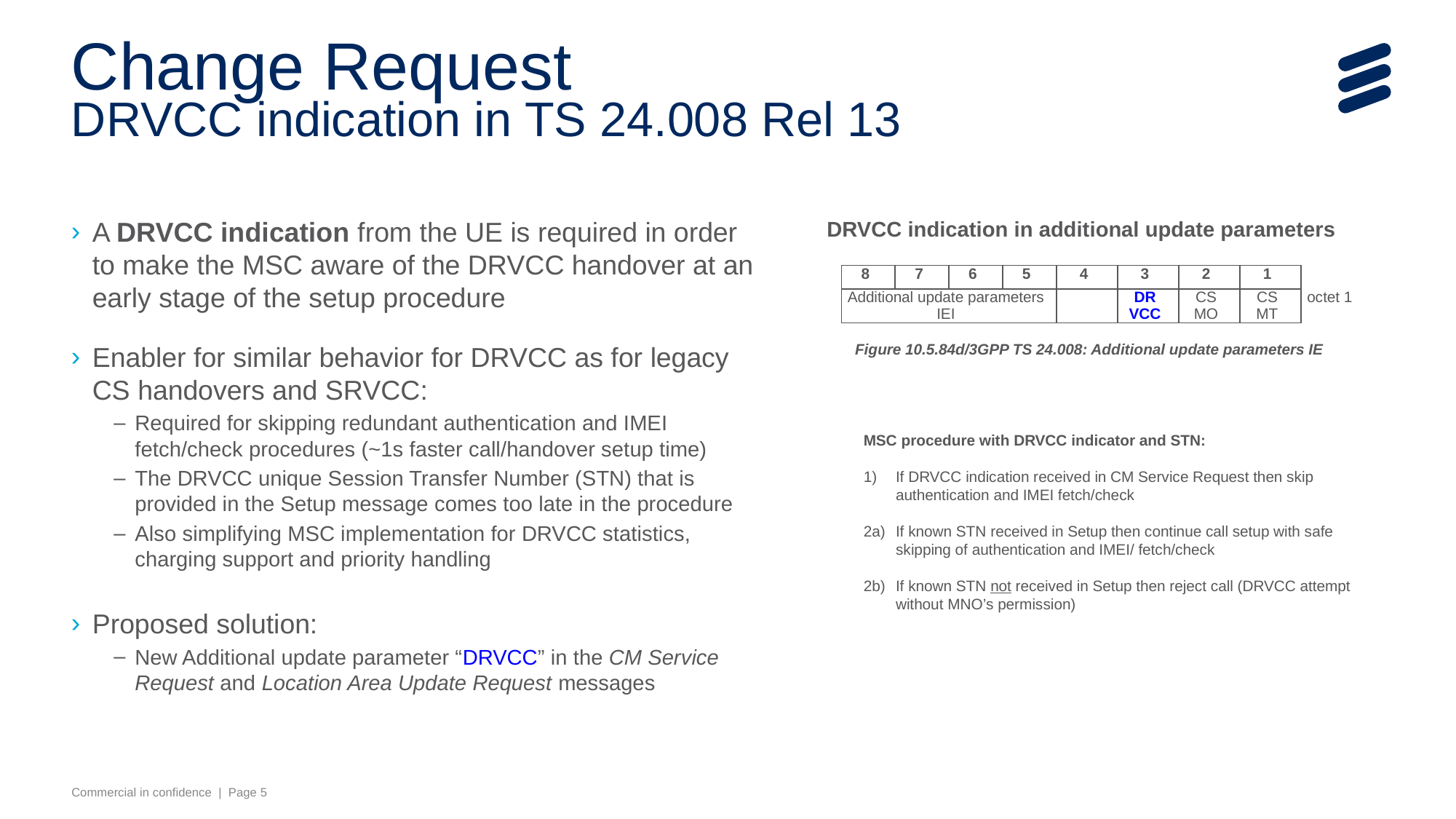

# Change Request DRVCC indication in TS 24.008 Rel 13
DRVCC indication in additional update parameters
A DRVCC indication from the UE is required in order to make the MSC aware of the DRVCC handover at an early stage of the setup procedure

Enabler for similar behavior for DRVCC as for legacy CS handovers and SRVCC:
Required for skipping redundant authentication and IMEI fetch/check procedures (~1s faster call/handover setup time)
The DRVCC unique Session Transfer Number (STN) that is provided in the Setup message comes too late in the procedure
Also simplifying MSC implementation for DRVCC statistics, charging support and priority handling

Proposed solution:
New Additional update parameter “DRVCC” in the CM Service Request and Location Area Update Request messages
| 8 | 7 | 6 | 5 | 4 | 3 | 2 | 1 |  |
| --- | --- | --- | --- | --- | --- | --- | --- | --- |
| Additional update parameters IEI |  |  |  |  | DR VCC | CS MO | CS MT | octet 1 |
Figure 10.5.84d/3GPP TS 24.008: Additional update parameters IE
MSC procedure with DRVCC indicator and STN:

1)	If DRVCC indication received in CM Service Request then skip authentication and IMEI fetch/check
2a)	If known STN received in Setup then continue call setup with safe skipping of authentication and IMEI/ fetch/check

2b)	If known STN not received in Setup then reject call (DRVCC attempt without MNO’s permission)